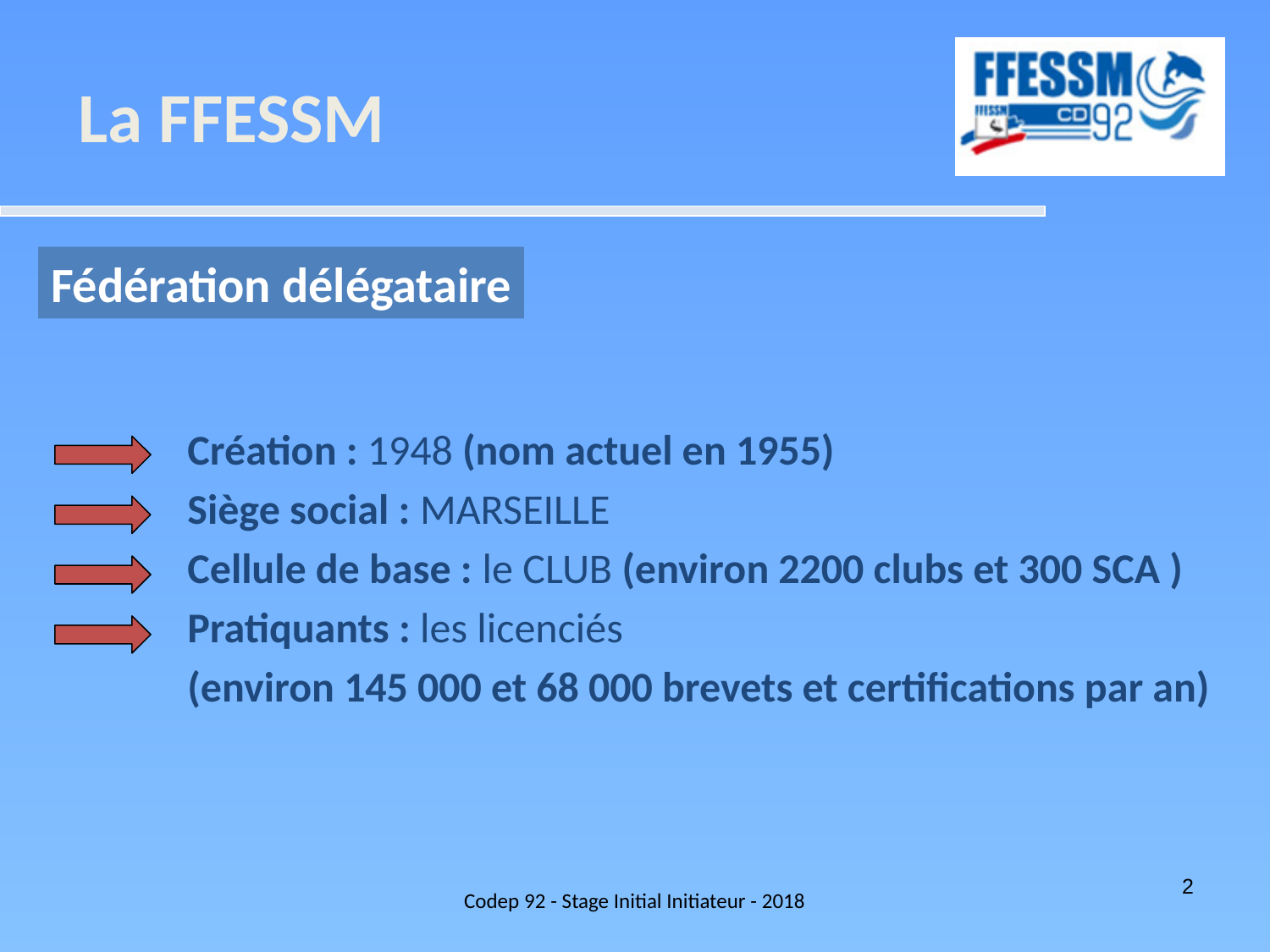

La FFESSM
Fédération délégataire
Création : 1948 (nom actuel en 1955)
Siège social : MARSEILLE
Cellule de base : le CLUB (environ 2200 clubs et 300 SCA )
Pratiquants : les licenciés
(environ 145 000 et 68 000 brevets et certifications par an)

Codep 92 - Stage Initial Initiateur - 2018
2